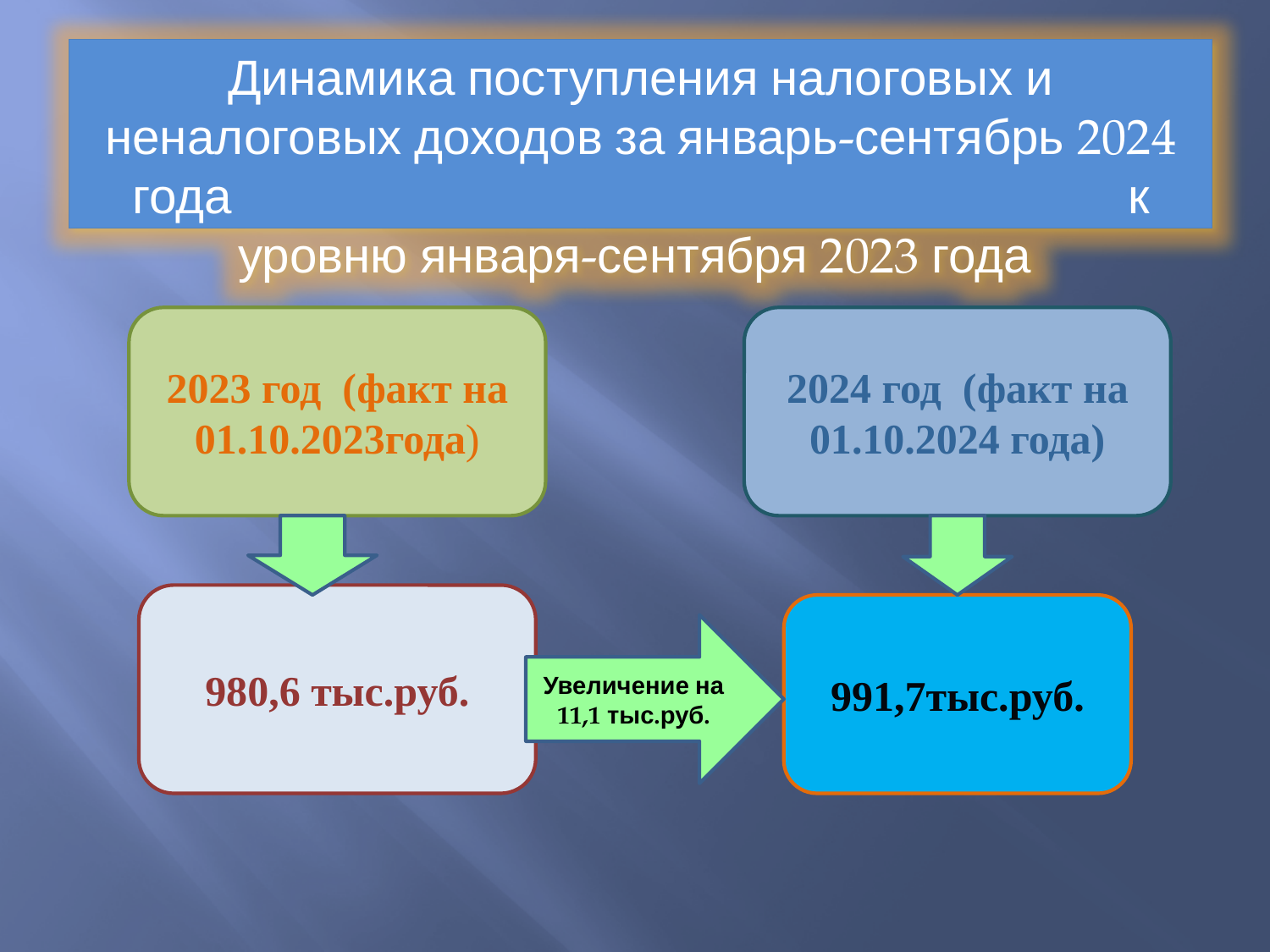

Динамика поступления налоговых и неналоговых доходов за январь-сентябрь 2024 года                                                                         к уровню января-сентября 2023 года
2023 год  (факт на 01.10.2023года)
2024 год  (факт на 01.10.2024 года)

980,6 тыс.руб.
991,7тыс.руб.
Увеличение на 11,1 тыс.руб.